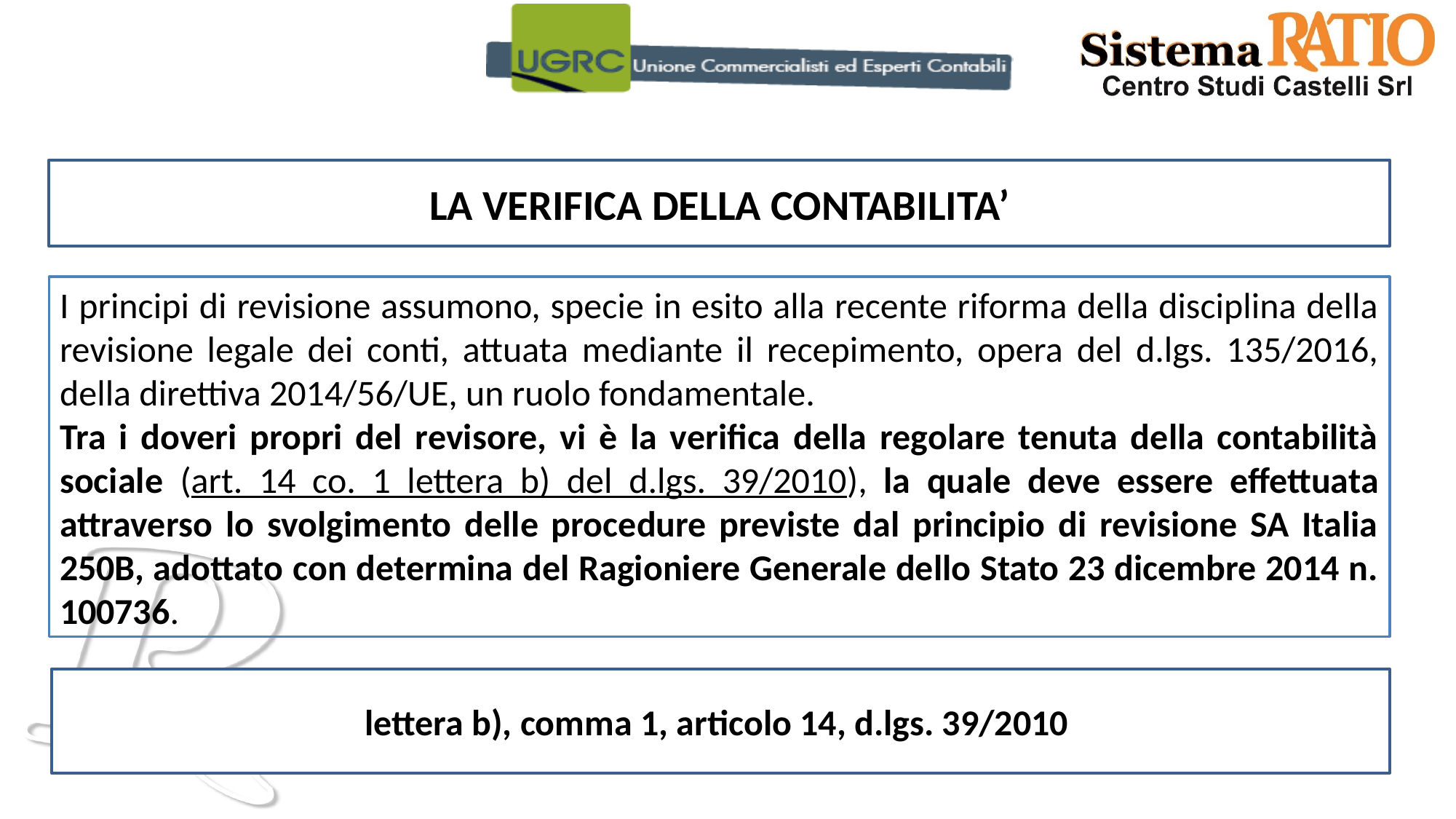

LA VERIFICA DELLA CONTABILITA’
I principi di revisione assumono, specie in esito alla recente riforma della disciplina della revisione legale dei conti, attuata mediante il recepimento, opera del d.lgs. 135/2016, della direttiva 2014/56/UE, un ruolo fondamentale.
Tra i doveri propri del revisore, vi è la verifica della regolare tenuta della contabilità sociale (art. 14 co. 1 lettera b) del d.lgs. 39/2010), la quale deve essere effettuata attraverso lo svolgimento delle procedure previste dal principio di revisione SA Italia 250B, adottato con determina del Ragioniere Generale dello Stato 23 dicembre 2014 n. 100736.
lettera b), comma 1, articolo 14, d.lgs. 39/2010